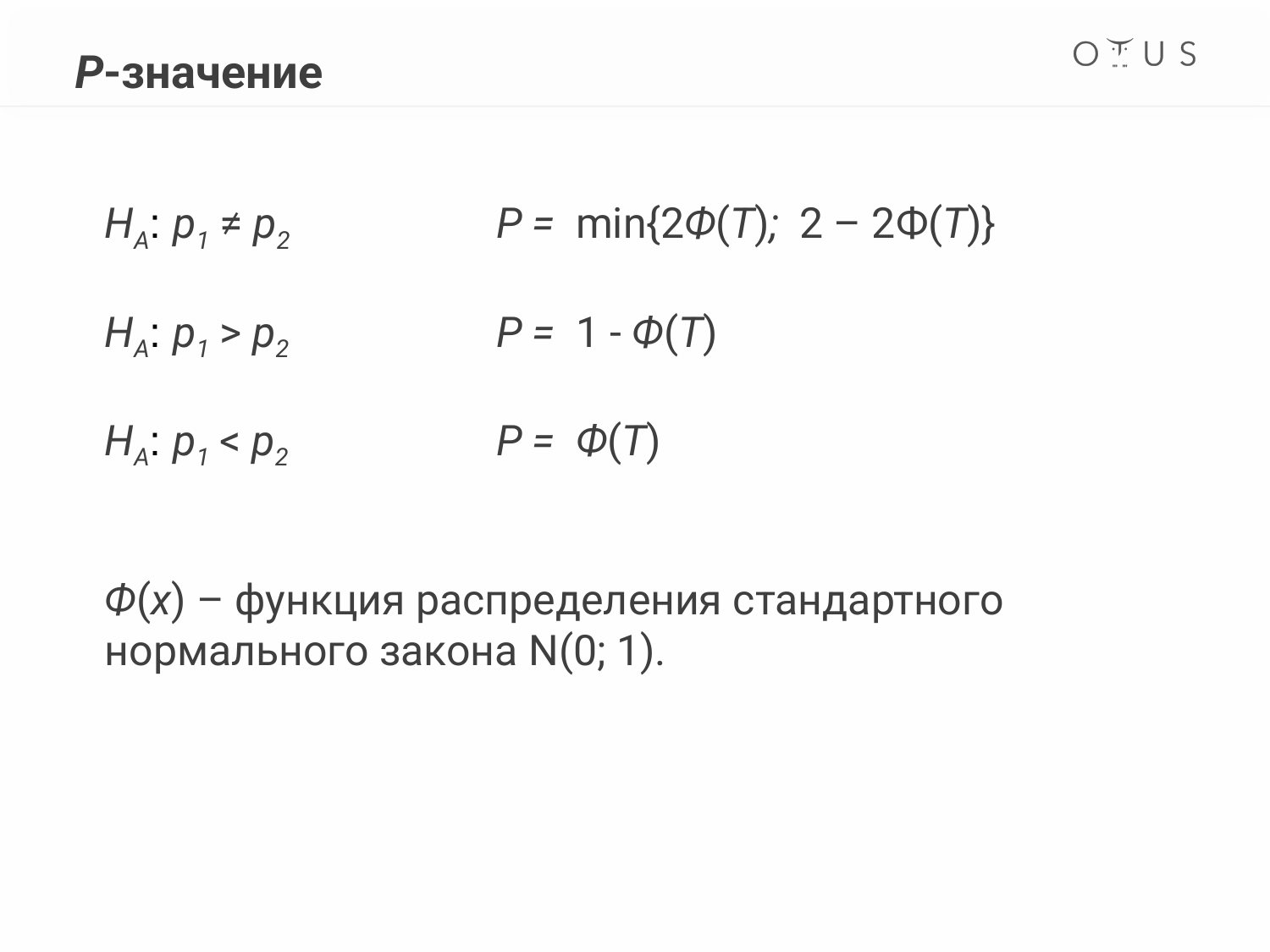

# P-значение
HA: p1 ≠ p2		 P =  min{2Ф(T);  2 – 2Ф(T)}

HA: p1 > p2 		 P =  1 - Ф(T)

HA: p1 < p2 		 P =  Ф(T)

Ф(x) – функция распределения стандартного нормального закона N(0; 1).